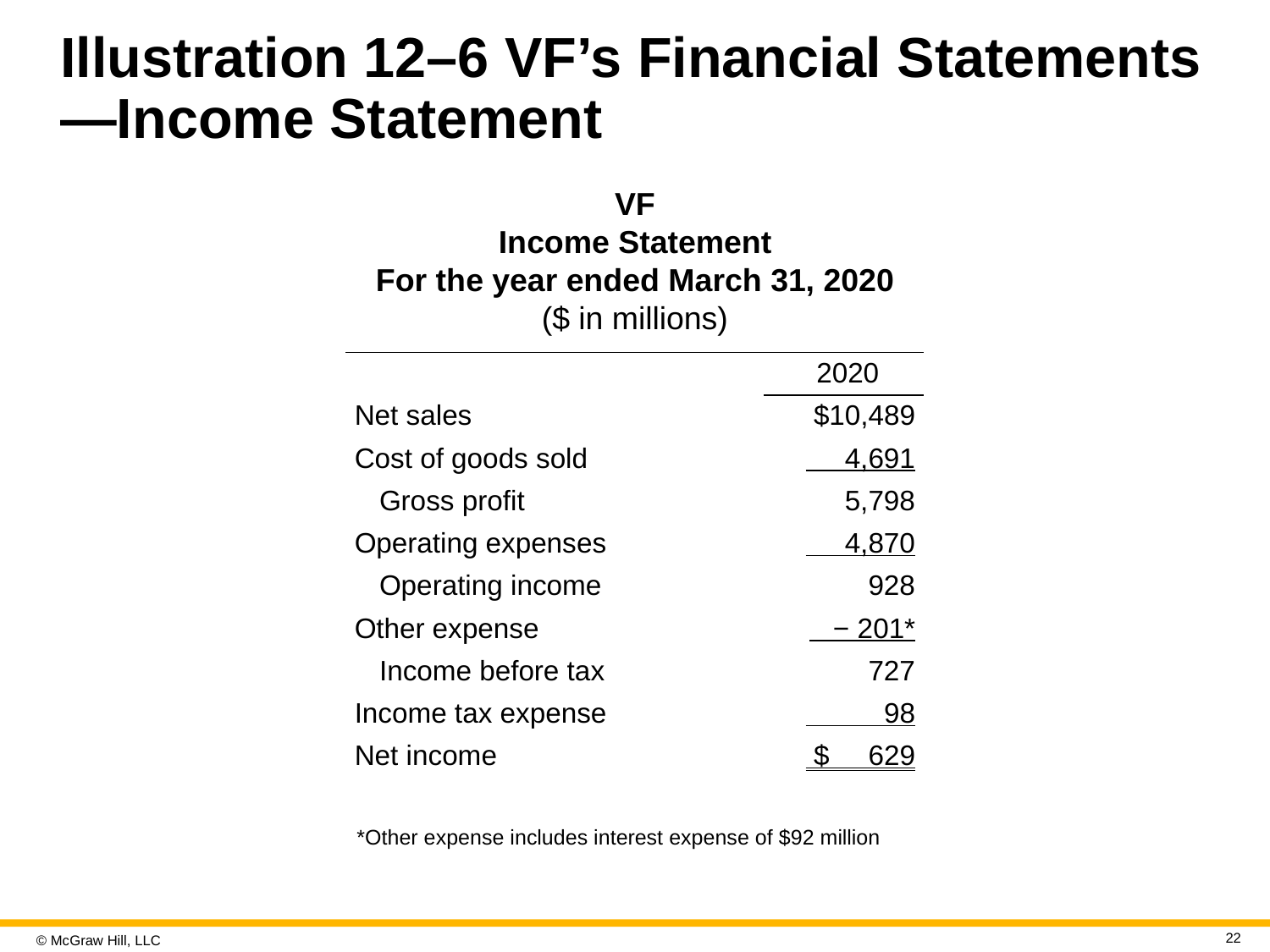

# Illustration 12–6 VF’s Financial Statements—Income Statement
VF
Income Statement
For the year ended March 31, 2020
($ in millions)
|  | 2020 |
| --- | --- |
| Net sales | $10,489 |
| Cost of goods sold | 4,691 |
| Gross profit | 5,798 |
| Operating expenses | 4,870 |
| Operating income | 928 |
| Other expense | − 201\* |
| Income before tax | 727 |
| Income tax expense | 98 |
| Net income | $ 629 |
*Other expense includes interest expense of $92 million
22